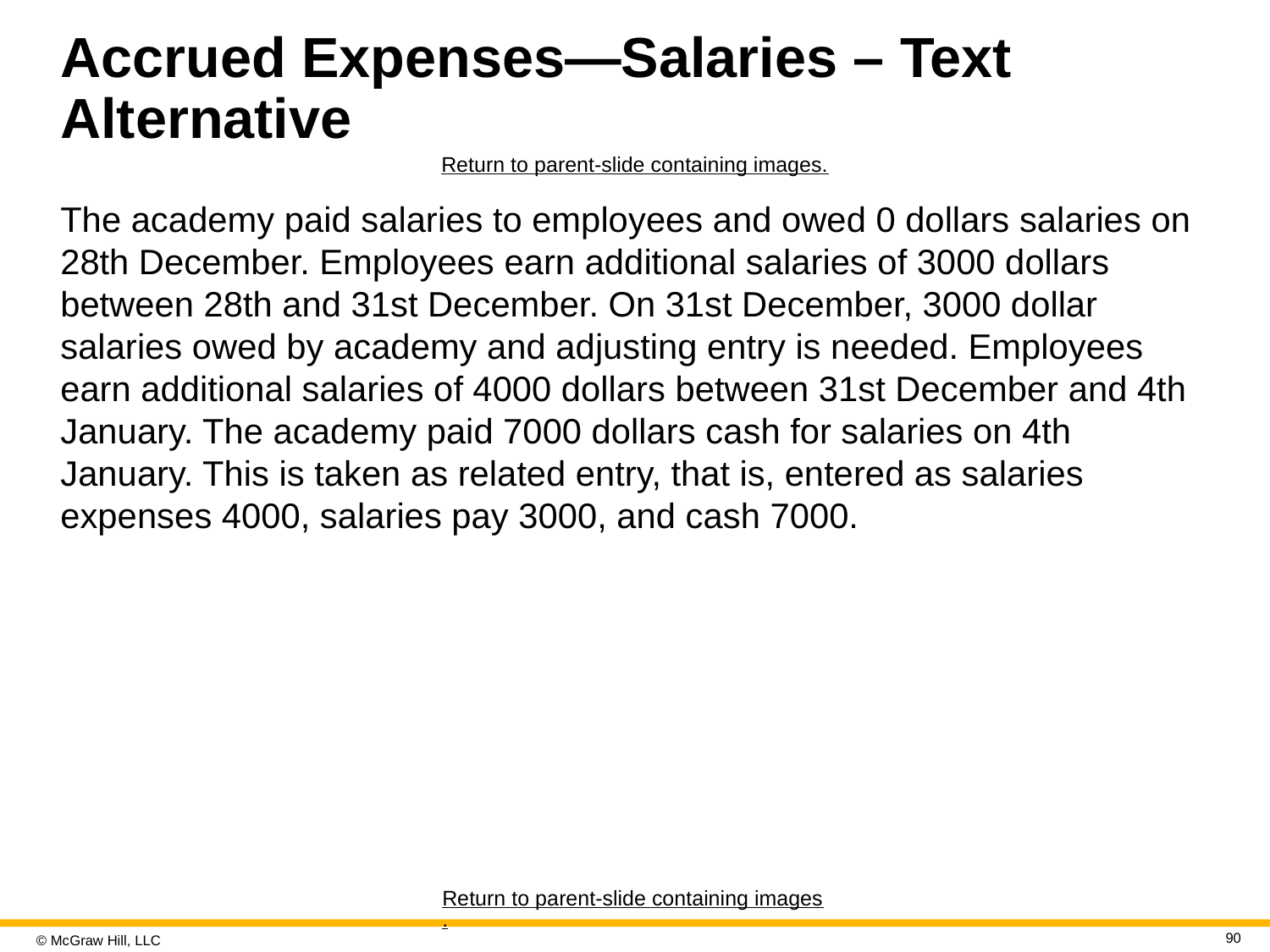

# Accrued Expenses—Salaries – Text Alternative
Return to parent-slide containing images.
The academy paid salaries to employees and owed 0 dollars salaries on 28th December. Employees earn additional salaries of 3000 dollars between 28th and 31st December. On 31st December, 3000 dollar salaries owed by academy and adjusting entry is needed. Employees earn additional salaries of 4000 dollars between 31st December and 4th January. The academy paid 7000 dollars cash for salaries on 4th January. This is taken as related entry, that is, entered as salaries expenses 4000, salaries pay 3000, and cash 7000.
Return to parent-slide containing images.
90